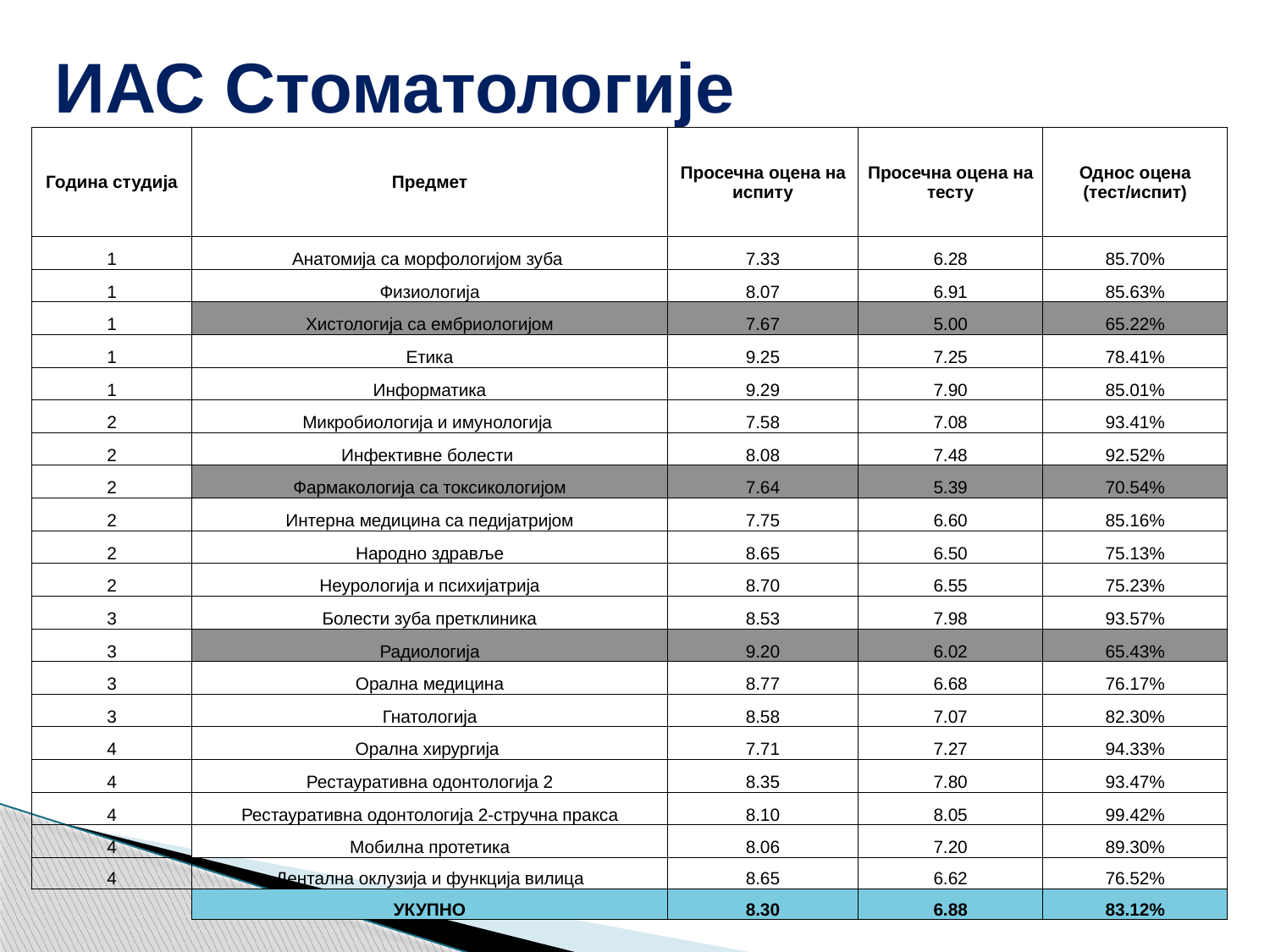

# ИАС Стоматологије
| Година студија | Предмет | Просечна оцена на испиту | Просечна оцена на тесту | Однос оцена (тест/испит) |
| --- | --- | --- | --- | --- |
| 1 | Анатомија са морфологијом зуба | 7.33 | 6.28 | 85.70% |
| 1 | Физиологија | 8.07 | 6.91 | 85.63% |
| 1 | Хистологија са ембриологијом | 7.67 | 5.00 | 65.22% |
| 1 | Етика | 9.25 | 7.25 | 78.41% |
| 1 | Информатика | 9.29 | 7.90 | 85.01% |
| 2 | Микробиологија и имунологија | 7.58 | 7.08 | 93.41% |
| 2 | Инфективне болести | 8.08 | 7.48 | 92.52% |
| 2 | Фармакологија са токсикологијом | 7.64 | 5.39 | 70.54% |
| 2 | Интерна медицина са педијатријом | 7.75 | 6.60 | 85.16% |
| 2 | Народно здравље | 8.65 | 6.50 | 75.13% |
| 2 | Неурологија и психијатрија | 8.70 | 6.55 | 75.23% |
| 3 | Болести зуба претклиника | 8.53 | 7.98 | 93.57% |
| 3 | Радиологија | 9.20 | 6.02 | 65.43% |
| 3 | Орална медицина | 8.77 | 6.68 | 76.17% |
| 3 | Гнатологија | 8.58 | 7.07 | 82.30% |
| 4 | Орална хирургија | 7.71 | 7.27 | 94.33% |
| 4 | Рестауративна одонтологија 2 | 8.35 | 7.80 | 93.47% |
| 4 | Рестауративна одонтологија 2-стручна пракса | 8.10 | 8.05 | 99.42% |
| 4 | Мобилна протетика | 8.06 | 7.20 | 89.30% |
| 4 | Дентална оклузија и функција вилица | 8.65 | 6.62 | 76.52% |
|  | УКУПНО | 8.30 | 6.88 | 83.12% |